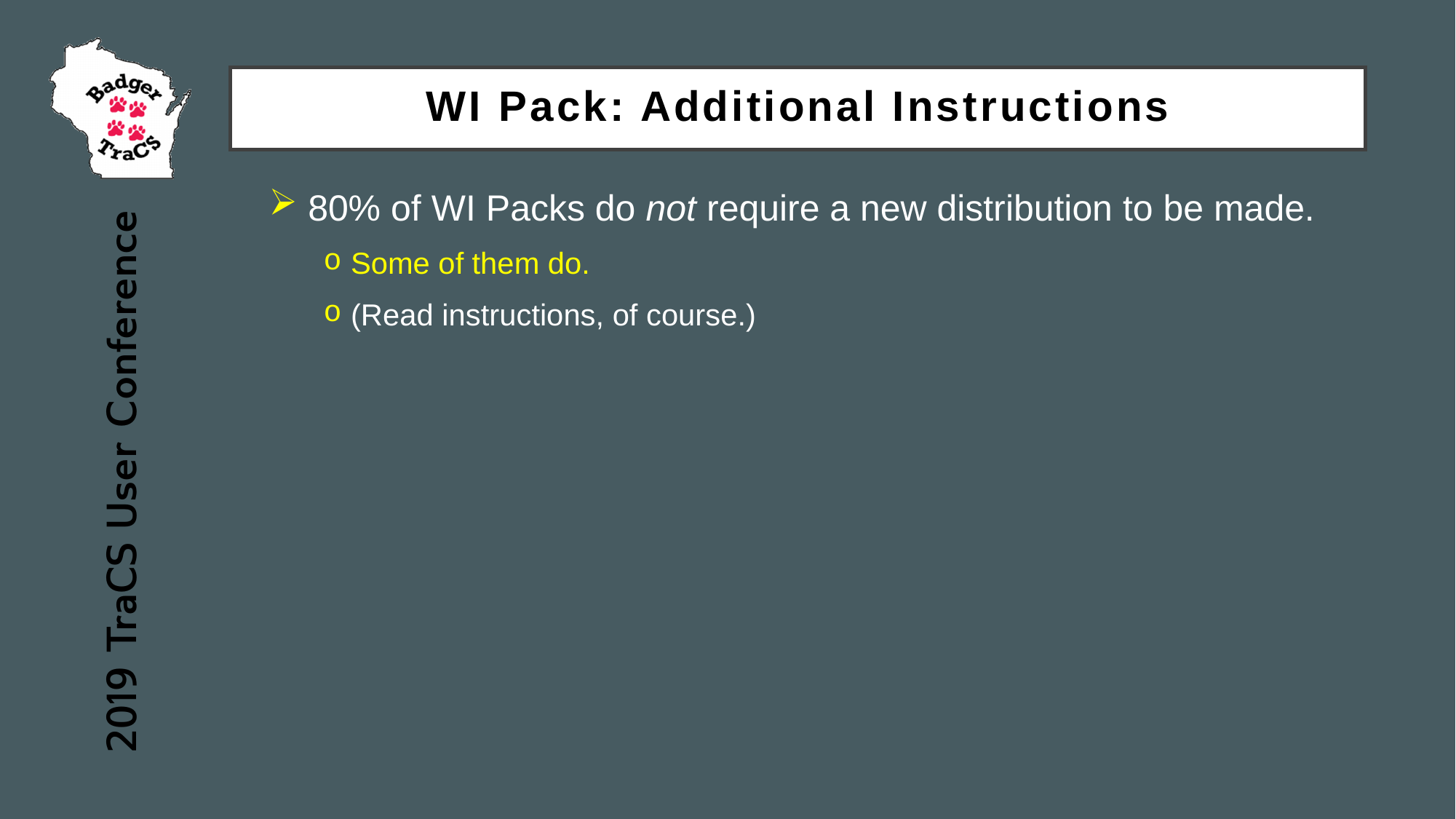

WI Pack: Additional Instructions
 80% of WI Packs do not require a new distribution to be made.
Some of them do.
(Read instructions, of course.)